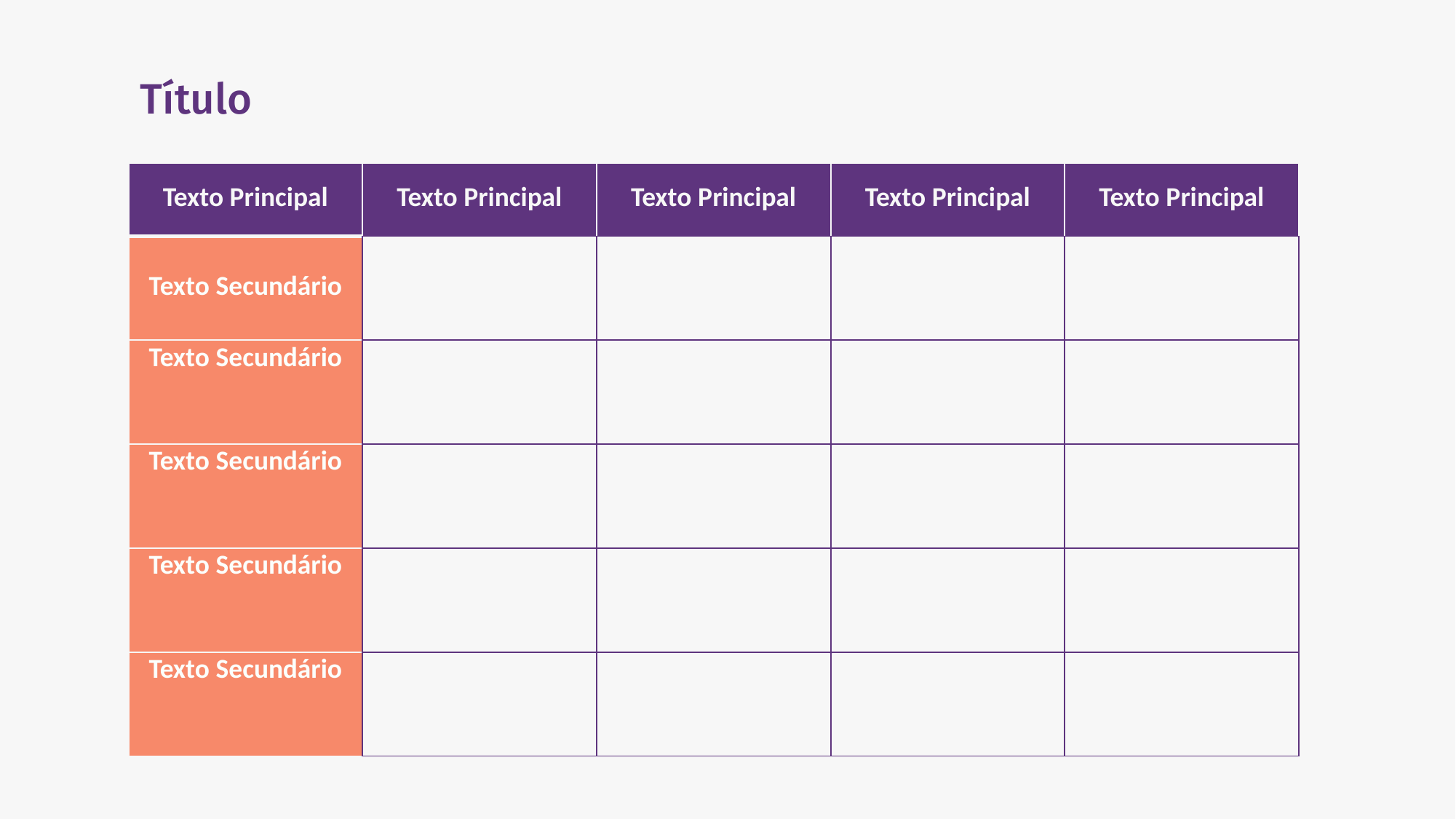

Título
| Texto Principal | Texto Principal | Texto Principal | Texto Principal | Texto Principal |
| --- | --- | --- | --- | --- |
| Texto Secundário |  |  |  |  |
| Texto Secundário |  |  |  |  |
| Texto Secundário |  |  |  |  |
| Texto Secundário |  |  |  |  |
| Texto Secundário |  |  |  |  |